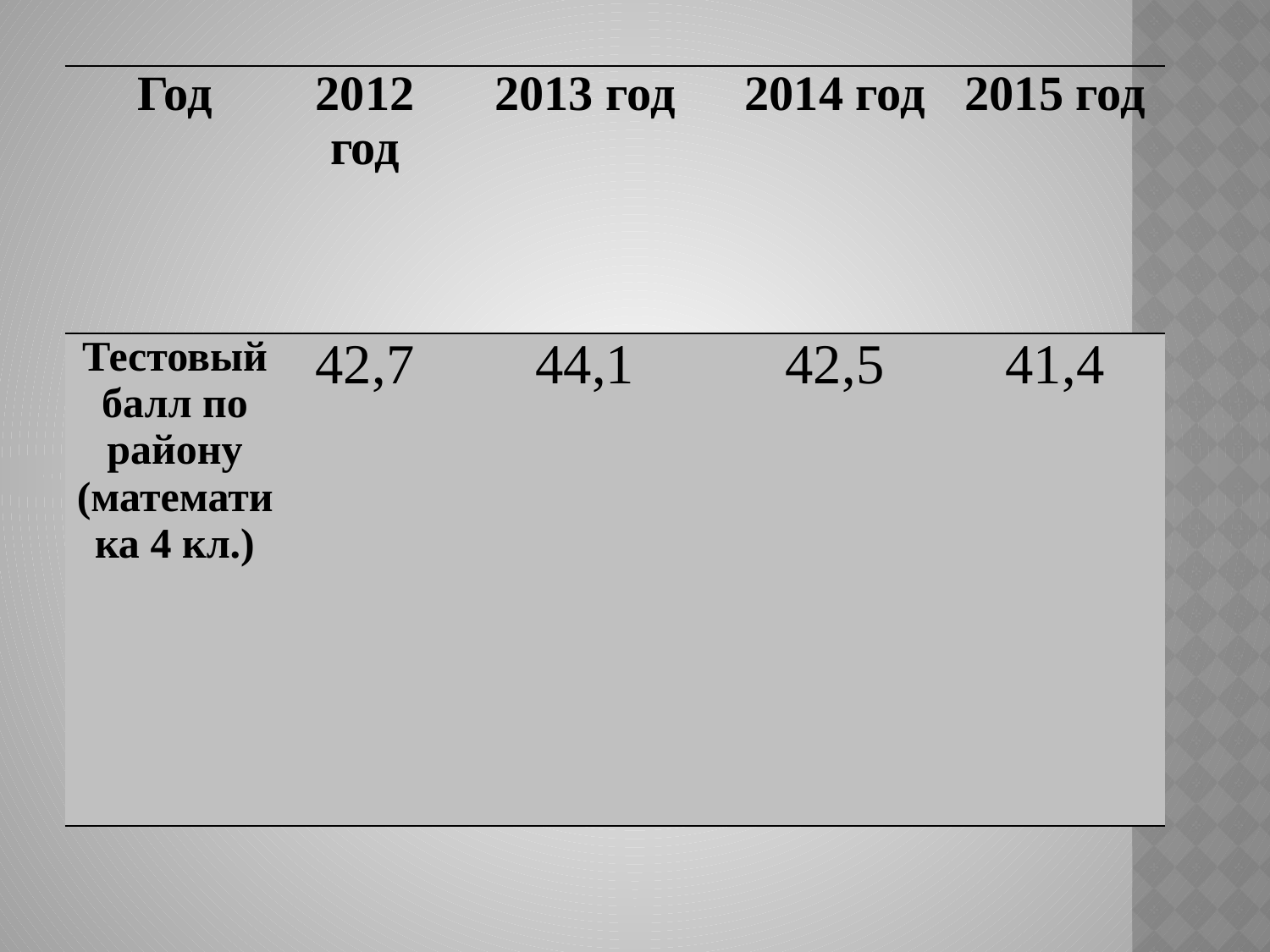

| Год | 2012 год | 2013 год | 2014 год | 2015 год |
| --- | --- | --- | --- | --- |
| Тестовый балл по району (математика 4 кл.) | 42,7 | 44,1 | 42,5 | 41,4 |